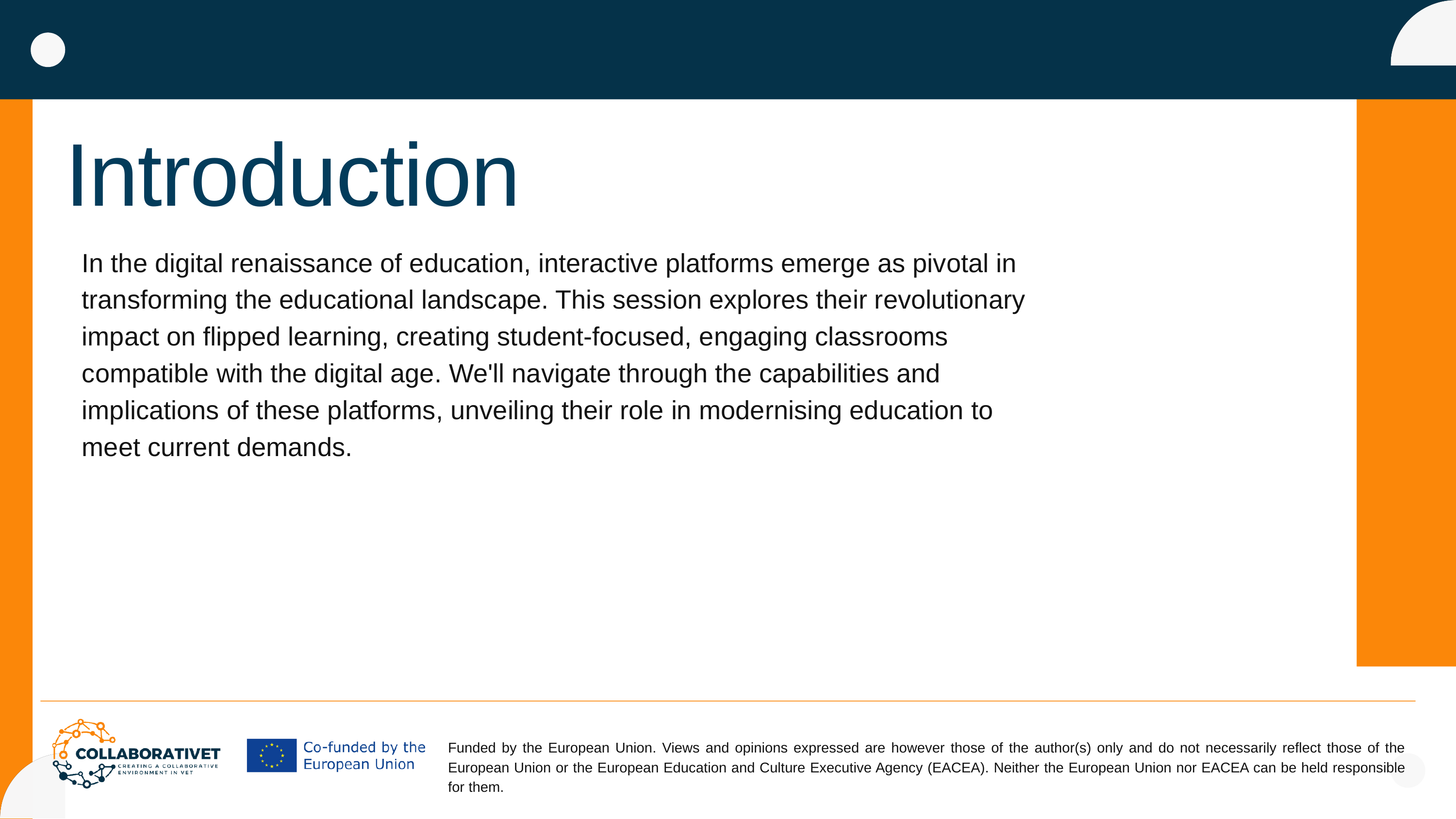

Introduction
In the digital renaissance of education, interactive platforms emerge as pivotal in transforming the educational landscape. This session explores their revolutionary impact on flipped learning, creating student-focused, engaging classrooms compatible with the digital age. We'll navigate through the capabilities and implications of these platforms, unveiling their role in modernising education to meet current demands.

Funded by the European Union. Views and opinions expressed are however those of the author(s) only and do not necessarily reflect those of the European Union or the European Education and Culture Executive Agency (EACEA). Neither the European Union nor EACEA can be held responsible for them.